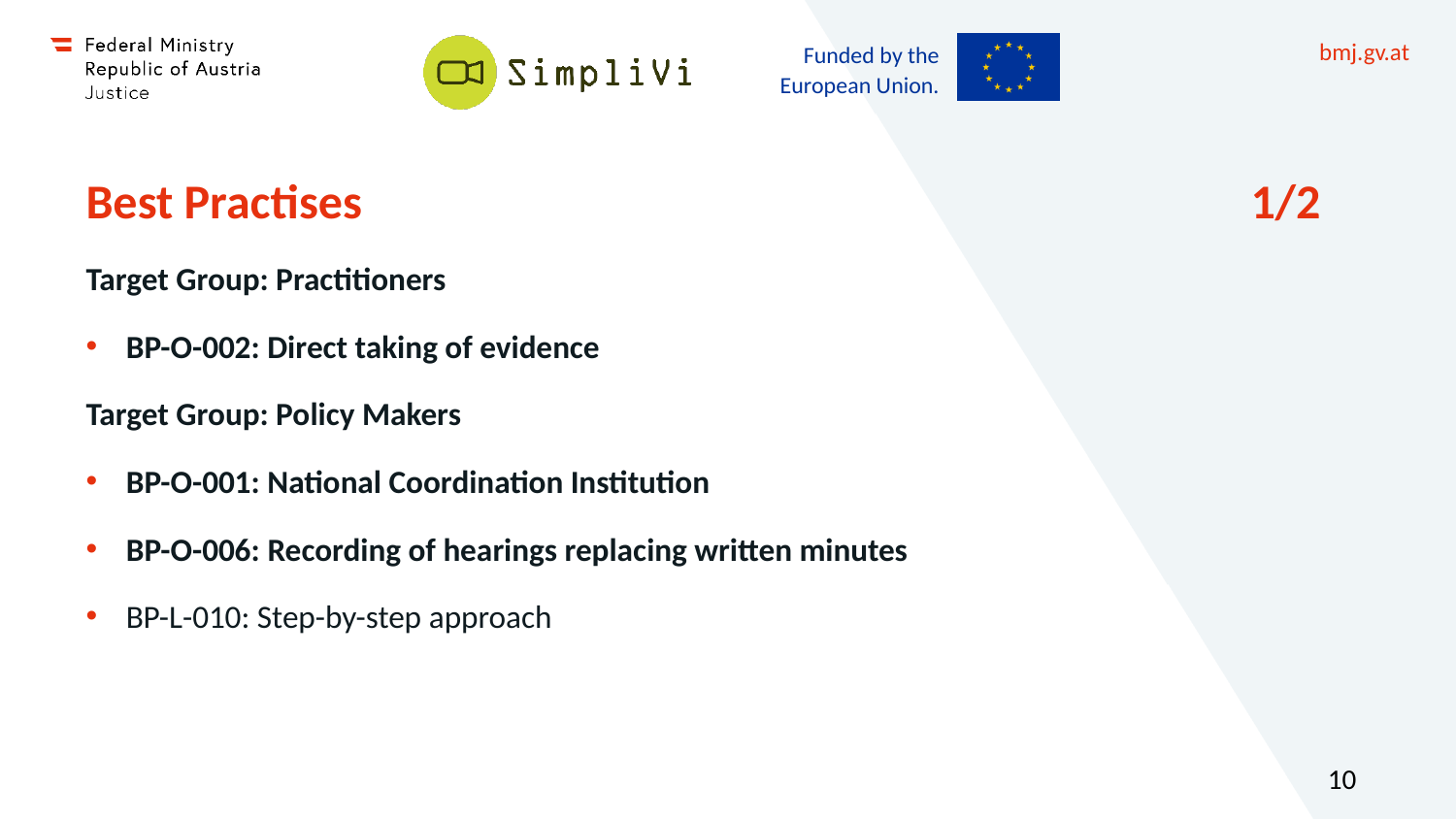

# Best Practises							1/2
Target Group: Practitioners
BP-O-002: Direct taking of evidence
Target Group: Policy Makers
BP-O-001: National Coordination Institution
BP-O-006: Recording of hearings replacing written minutes
BP-L-010: Step-by-step approach
10